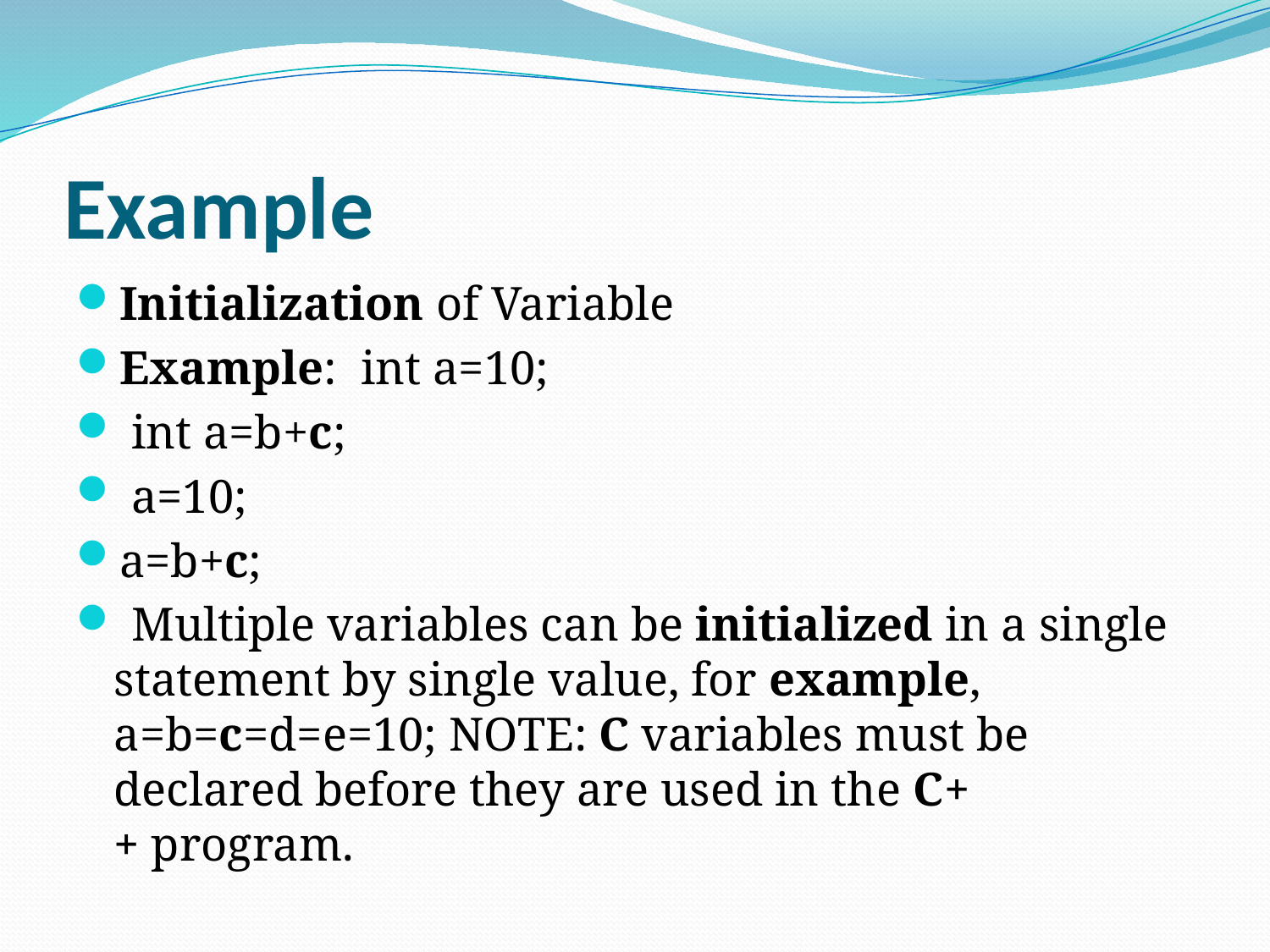

# Example
Initialization of Variable
Example:  int a=10;
 int a=b+c;
 a=10;
a=b+c;
 Multiple variables can be initialized in a single statement by single value, for example, a=b=c=d=e=10; NOTE: C variables must be declared before they are used in the C++ program.